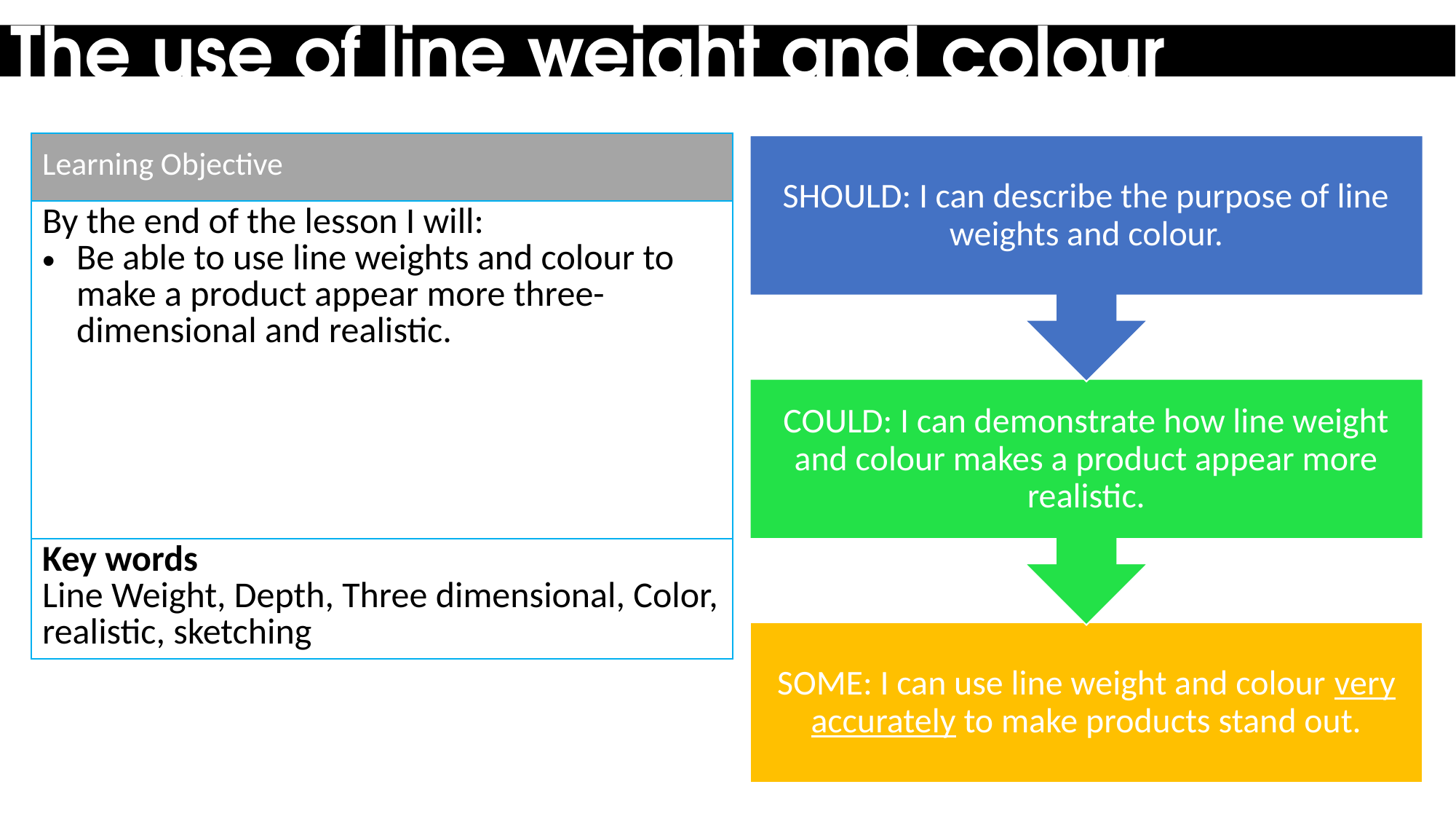

The use of line weight and colour
| Learning Objective |
| --- |
| By the end of the lesson I will: Be able to use line weights and colour to make a product appear more three-dimensional and realistic. |
| Key words Line Weight, Depth, Three dimensional, Color, realistic, sketching |
SOME: I can use line weight and colour very accurately to make products stand out.
COULD: I can demonstrate how line weight and colour makes a product appear more realistic.
SHOULD: I can describe the purpose of line weights and colour.